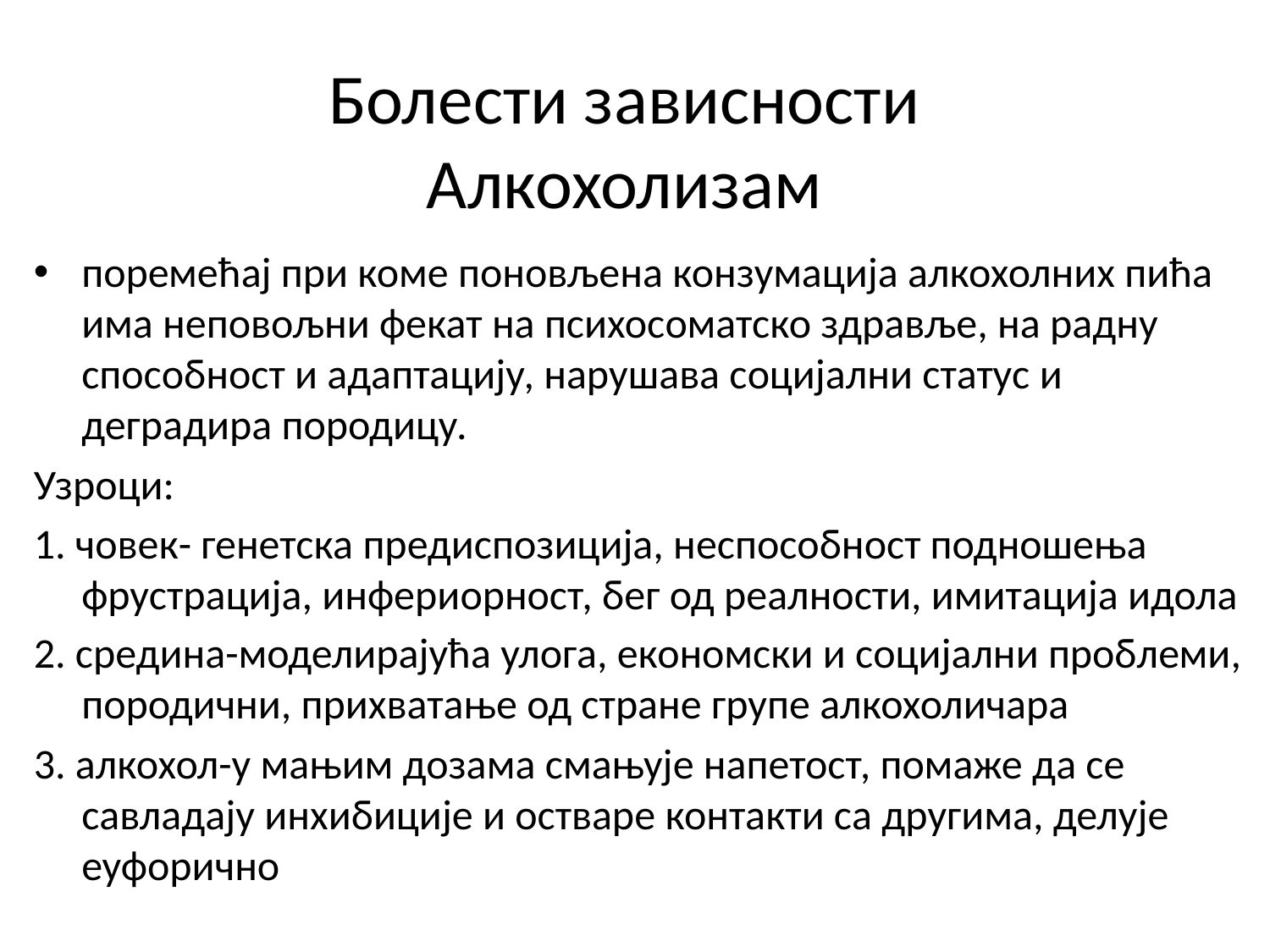

# Болести зависности Алкохолизам
поремећај при коме поновљена конзумација алкохолних пића има неповољни фекат на психосоматско здравље, на радну способност и адаптацију, нарушава социјални статус и деградира породицу.
Узроци:
1. човек- генетска предиспозиција, неспособност подношења фрустрација, инфериорност, бег од реалности, имитација идола
2. средина-моделирајућа улога, економски и социјални проблеми, породични, прихватање од стране групе алкохоличара
3. алкохол-у мањим дозама смањује напетост, помаже да се савладају инхибиције и остваре контакти са другима, делује еуфорично